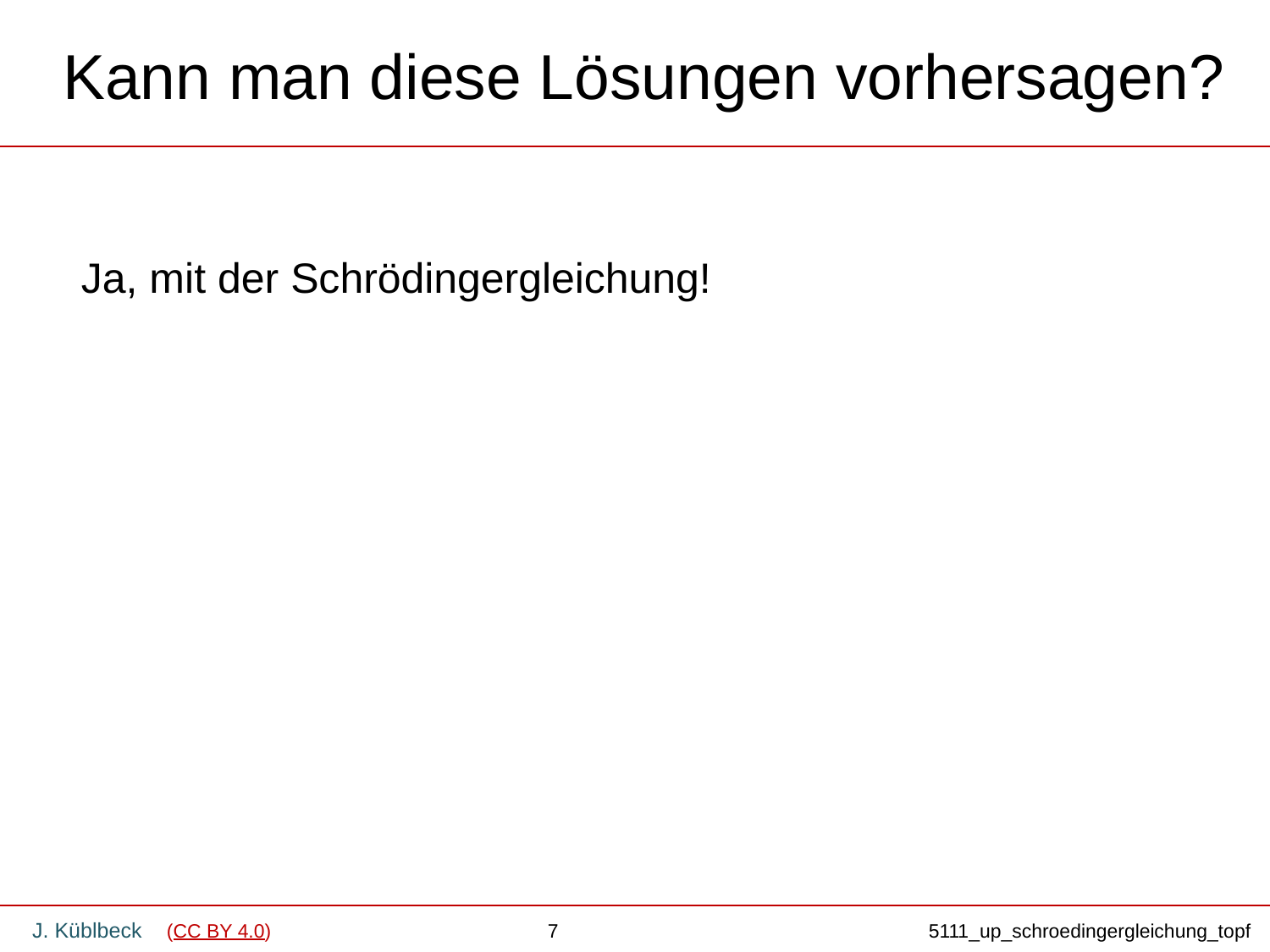

# Kann man diese Lösungen vorhersagen?
Ja, mit der Schrödingergleichung!